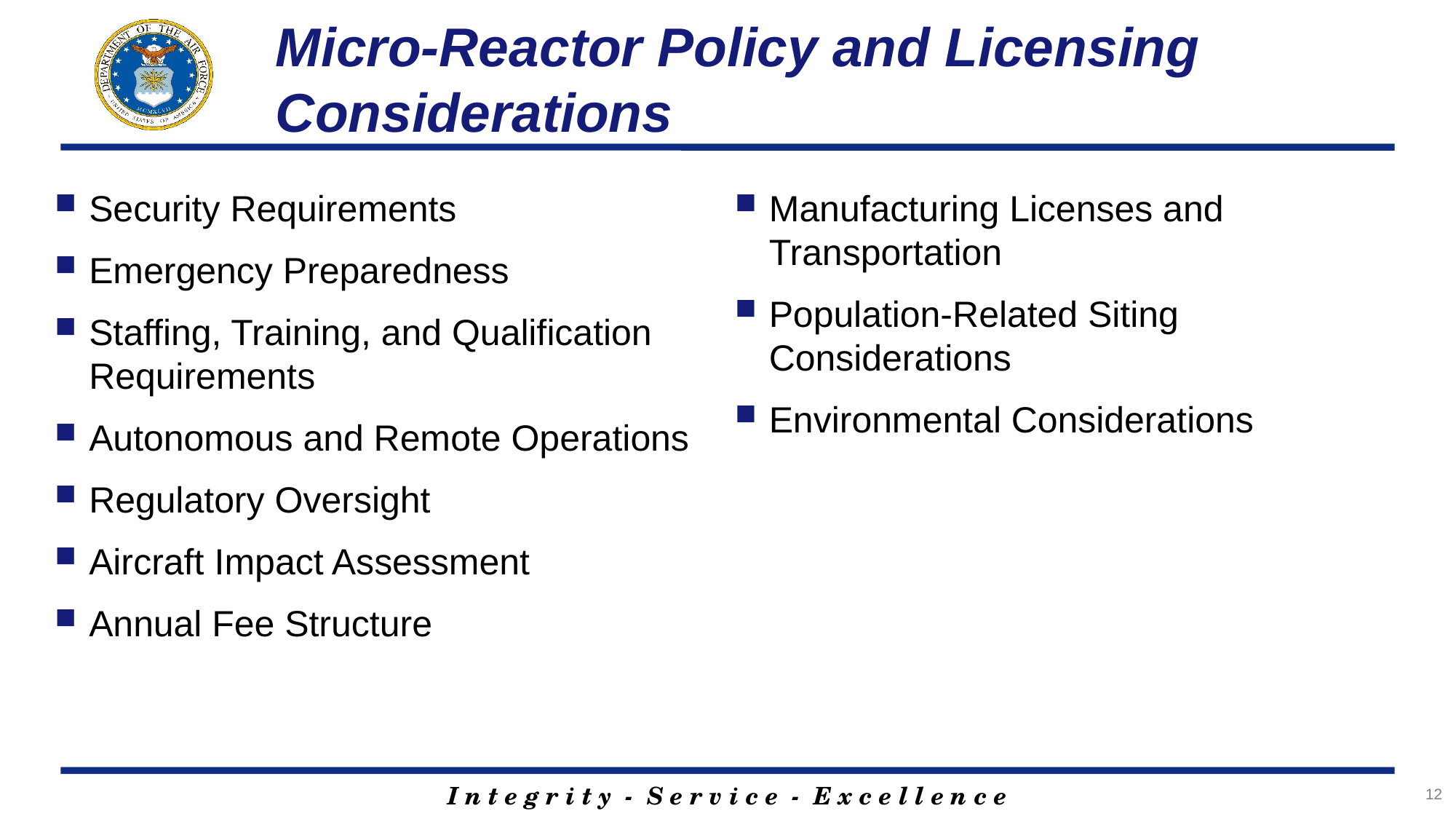

# Micro-Reactor Policy and Licensing Considerations
Security Requirements
Emergency Preparedness
Staffing, Training, and Qualification Requirements
Autonomous and Remote Operations
Regulatory Oversight
Aircraft Impact Assessment
Annual Fee Structure

Manufacturing Licenses and Transportation
Population-Related Siting Considerations
Environmental Considerations

12